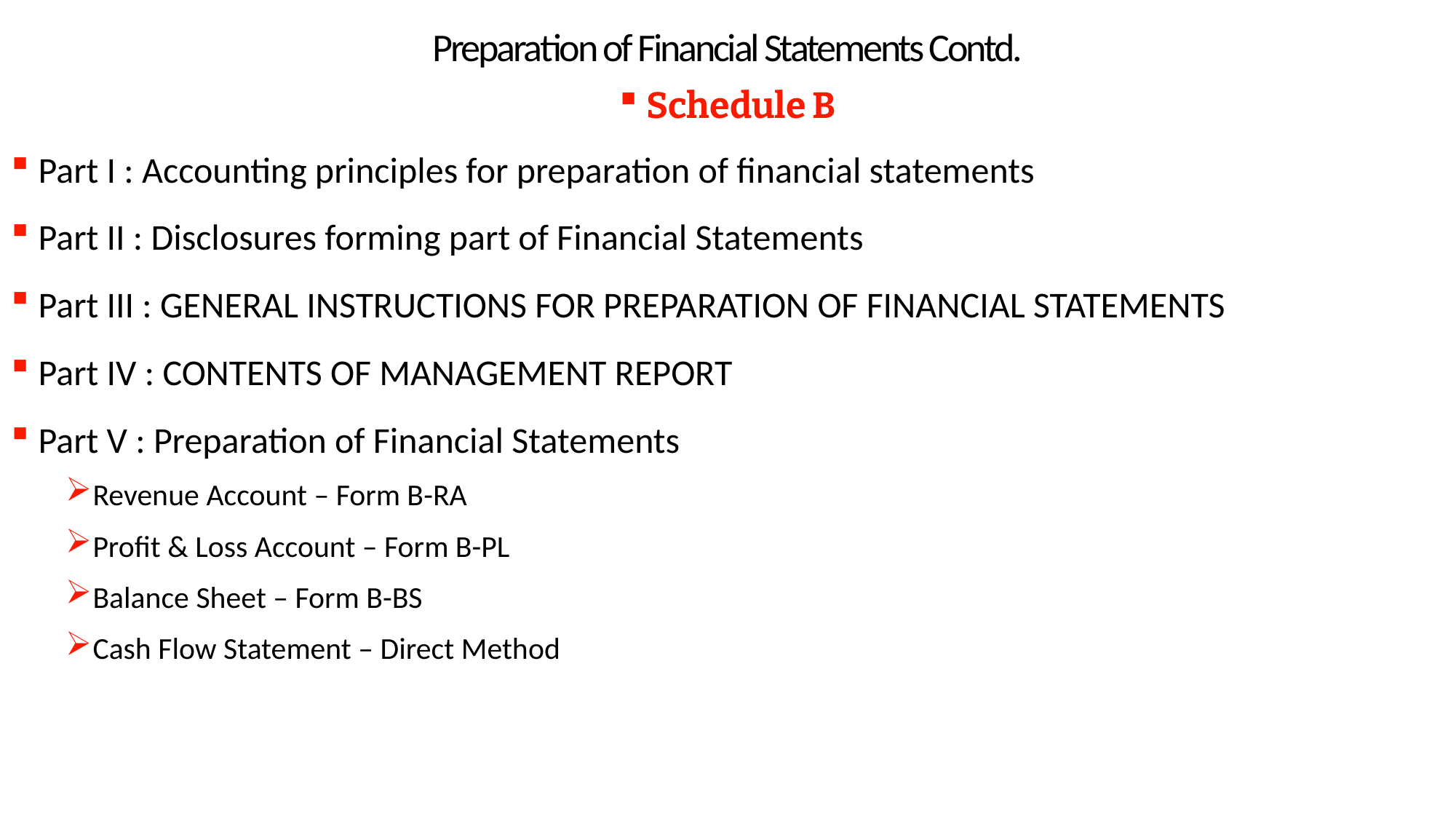

Preparation of Financial Statements Contd.
Schedule B

Part I : Accounting principles for preparation of financial statements
Part II : Disclosures forming part of Financial Statements
Part III : GENERAL INSTRUCTIONS FOR PREPARATION OF FINANCIAL STATEMENTS
Part IV : CONTENTS OF MANAGEMENT REPORT
Part V : Preparation of Financial Statements
Revenue Account – Form B-RA
Profit & Loss Account – Form B-PL
Balance Sheet – Form B-BS
Cash Flow Statement – Direct Method